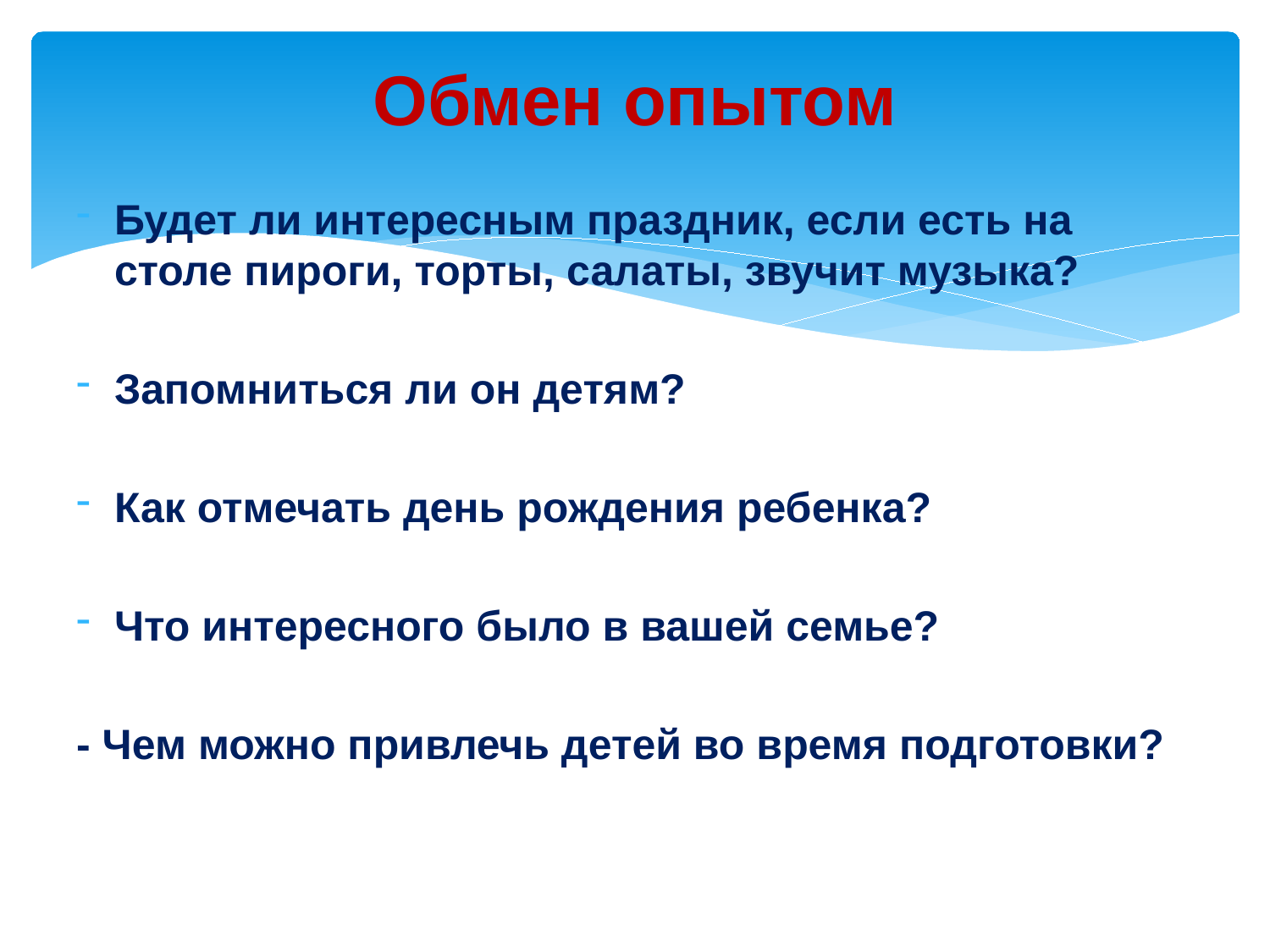

# Обмен опытом
Будет ли интересным праздник, если есть на столе пироги, торты, салаты, звучит музыка?

Запомниться ли он детям?

Как отмечать день рождения ребенка?

Что интересного было в вашей семье?

- Чем можно привлечь детей во время подготовки?